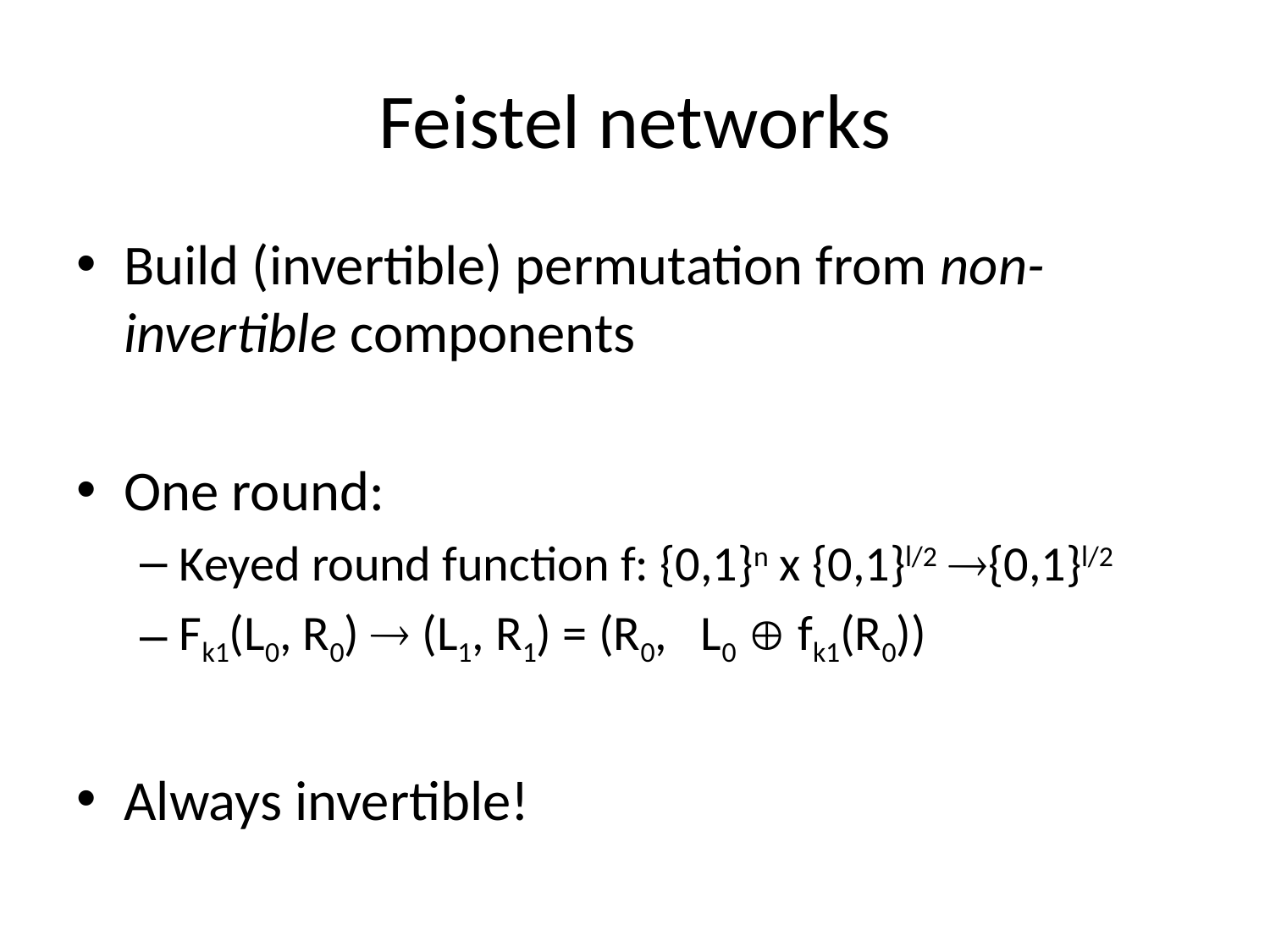

# Feistel networks
Build (invertible) permutation from non-invertible components

One round:
Keyed round function f: {0,1}n x {0,1}l/2 →{0,1}l/2
Fk1(L0, R0) → (L1, R1) = (R0,   L0 ⊕ fk1(R0))

Always invertible!